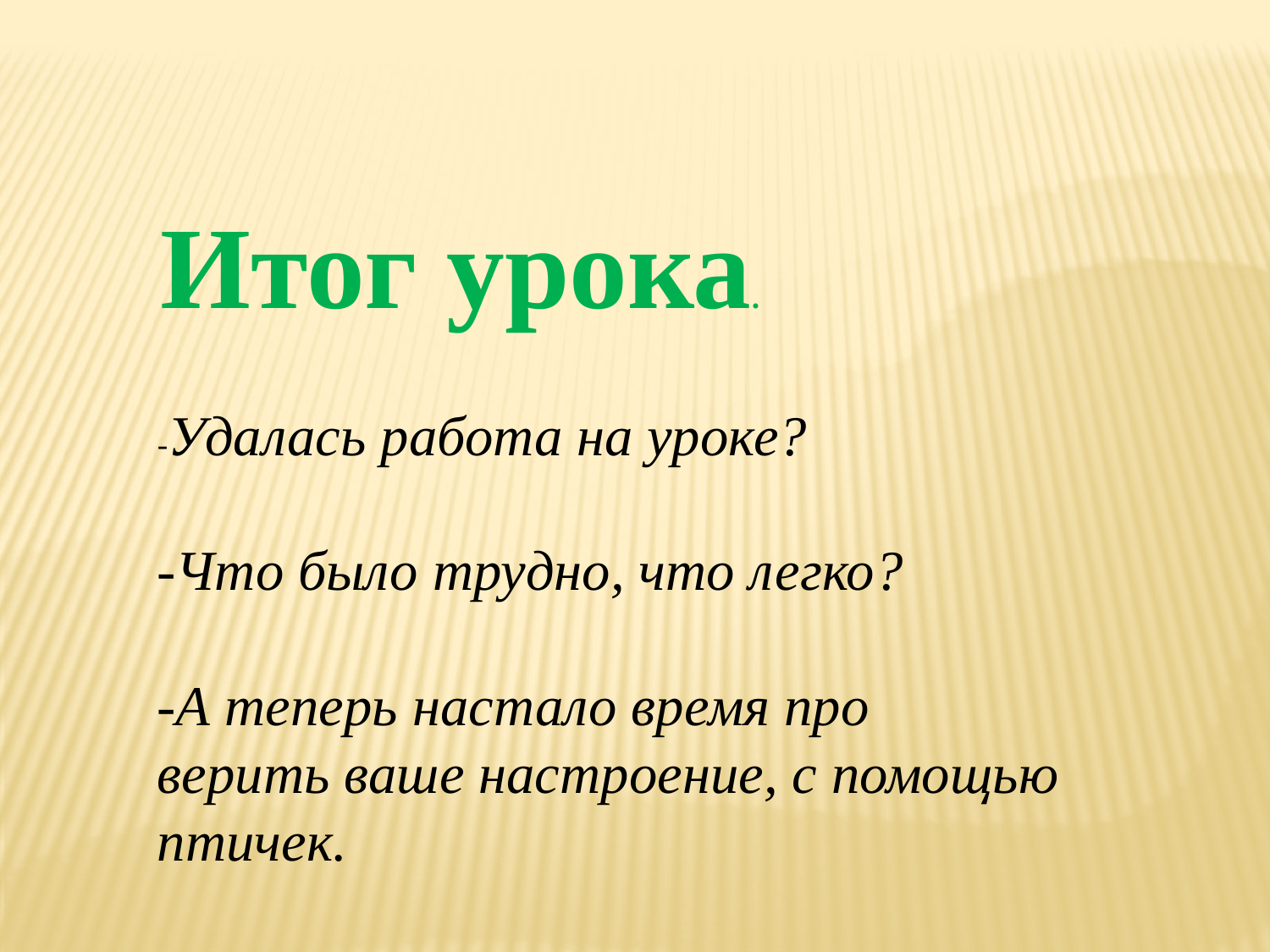

Итог урока.
-Удалась работа на уроке?

-Что было трудно, что легко?

-А теперь настало время про
верить ваше настроение, с помощью птичек.